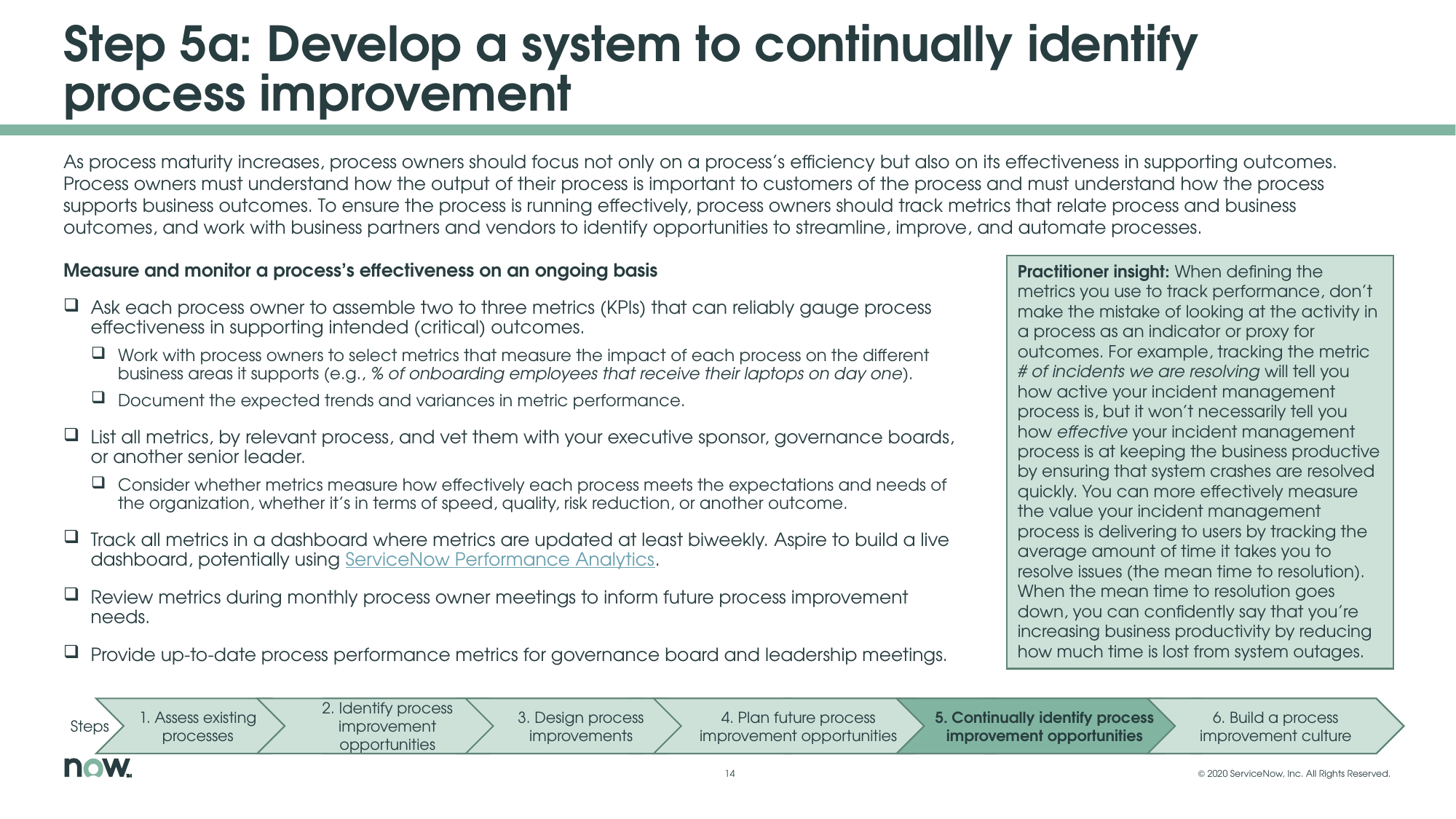

# Step 5a: Develop a system to continually identify process improvement

As process maturity increases, process owners should focus not only on a process’s efficiency but also on its effectiveness in supporting outcomes. Process owners must understand how the output of their process is important to customers of the process and must understand how the process supports business outcomes. To ensure the process is running effectively, process owners should track metrics that relate process and business outcomes, and work with business partners and vendors to identify opportunities to streamline, improve, and automate processes.
Measure and monitor a process’s effectiveness on an ongoing basis
Ask each process owner to assemble two to three metrics (KPIs) that can reliably gauge process effectiveness in supporting intended (critical) outcomes.
Work with process owners to select metrics that measure the impact of each process on the different business areas it supports (e.g., % of onboarding employees that receive their laptops on day one).
Document the expected trends and variances in metric performance.
List all metrics, by relevant process, and vet them with your executive sponsor, governance boards, or another senior leader.
Consider whether metrics measure how effectively each process meets the expectations and needs of the organization, whether it’s in terms of speed, quality, risk reduction, or another outcome.
Track all metrics in a dashboard where metrics are updated at least biweekly. Aspire to build a live dashboard, potentially using ServiceNow Performance Analytics.
Review metrics during monthly process owner meetings to inform future process improvement needs.
Provide up-to-date process performance metrics for governance board and leadership meetings.

Practitioner insight: When defining the metrics you use to track performance, don’t make the mistake of looking at the activity in a process as an indicator or proxy for outcomes. For example, tracking the metric # of incidents we are resolving will tell you how active your incident management process is, but it won’t necessarily tell you how effective your incident management process is at keeping the business productive by ensuring that system crashes are resolved quickly. You can more effectively measure the value your incident management process is delivering to users by tracking the average amount of time it takes you to resolve issues (the mean time to resolution). When the mean time to resolution goes down, you can confidently say that you’re increasing business productivity by reducing how much time is lost from system outages.

1. Assess existing processes
2. Identify process improvement opportunities
3. Design process improvements
4. Plan future process improvement opportunities
5. Continually identify process improvement opportunities
6. Build a process improvement culture
Steps
Steps
1. Assess existing processes
2. Identify process improvement opportunities
3. Design process improvements
4. Plan future process improvement opportunities
5. Continually identify process improvement opportunities
6. Build a process improvement culture